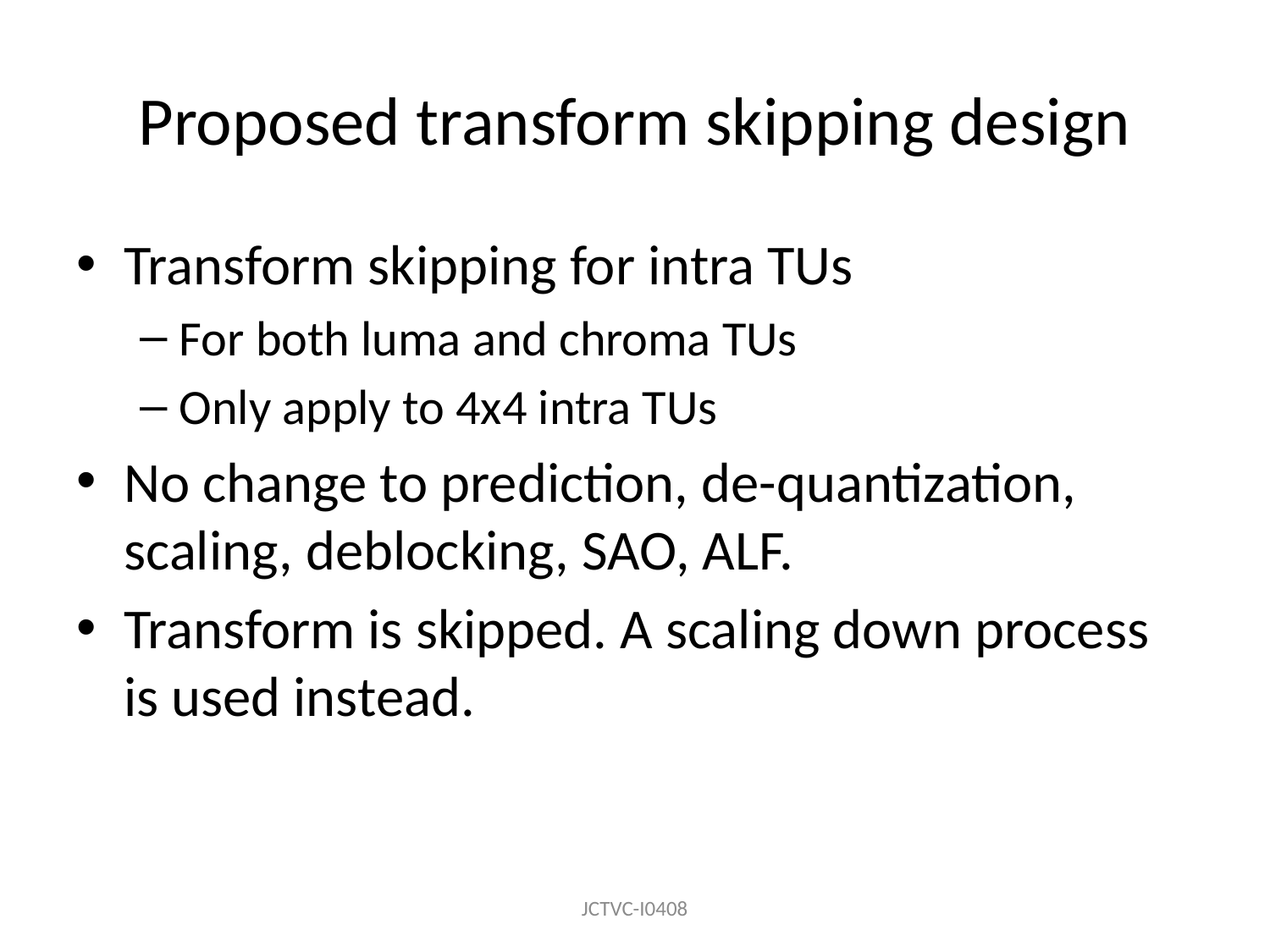

# Proposed transform skipping design
Transform skipping for intra TUs
For both luma and chroma TUs
Only apply to 4x4 intra TUs
No change to prediction, de-quantization, scaling, deblocking, SAO, ALF.
Transform is skipped. A scaling down process is used instead.
JCTVC-I0408